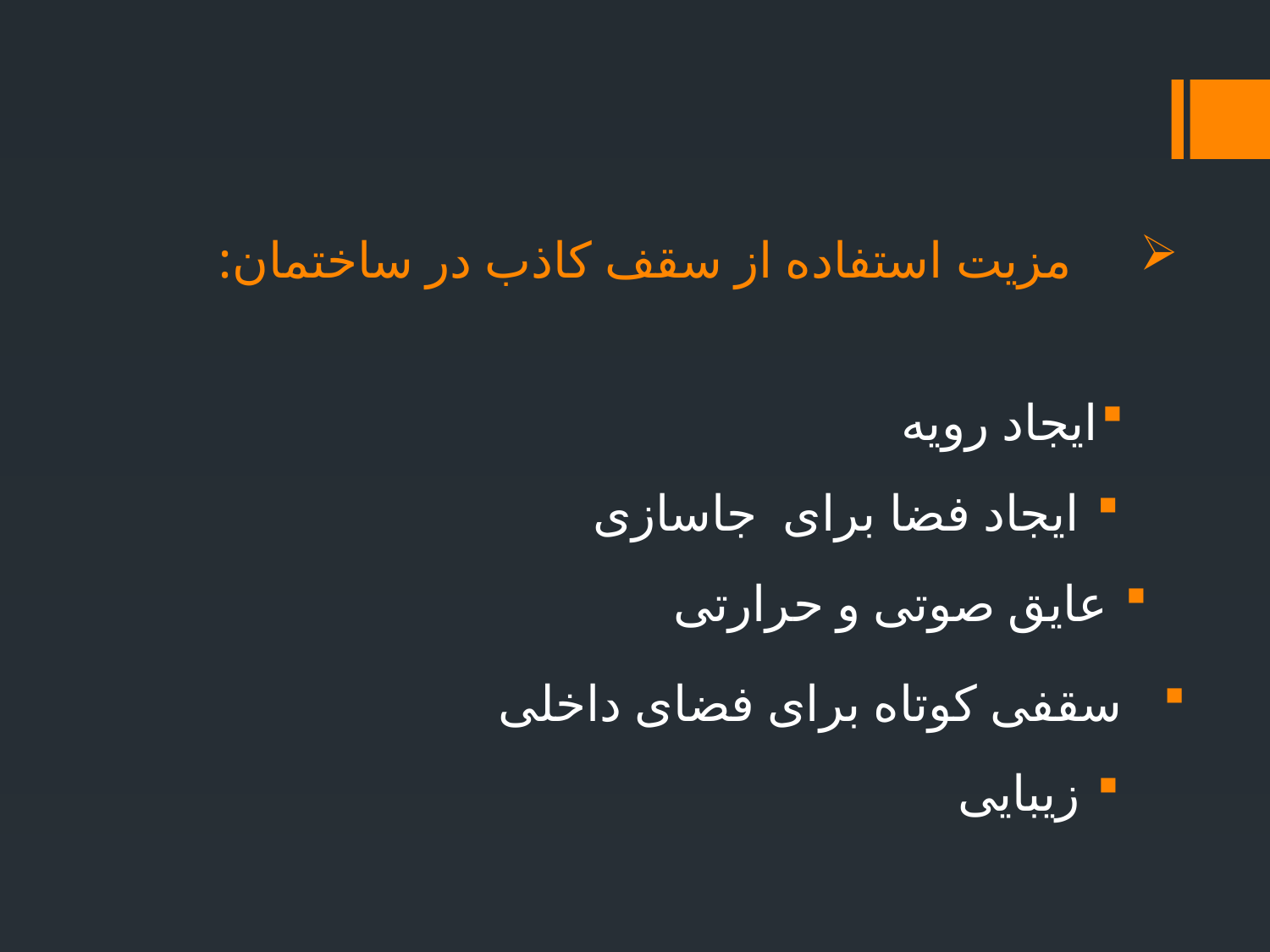

# مزیت استفاده از سقف کاذب در ساختمان:
ایجاد رویه
ایجاد فضا برای  جاسازی
عایق صوتی و حرارتی
سقفی کوتاه برای فضای داخلی
زیبایی